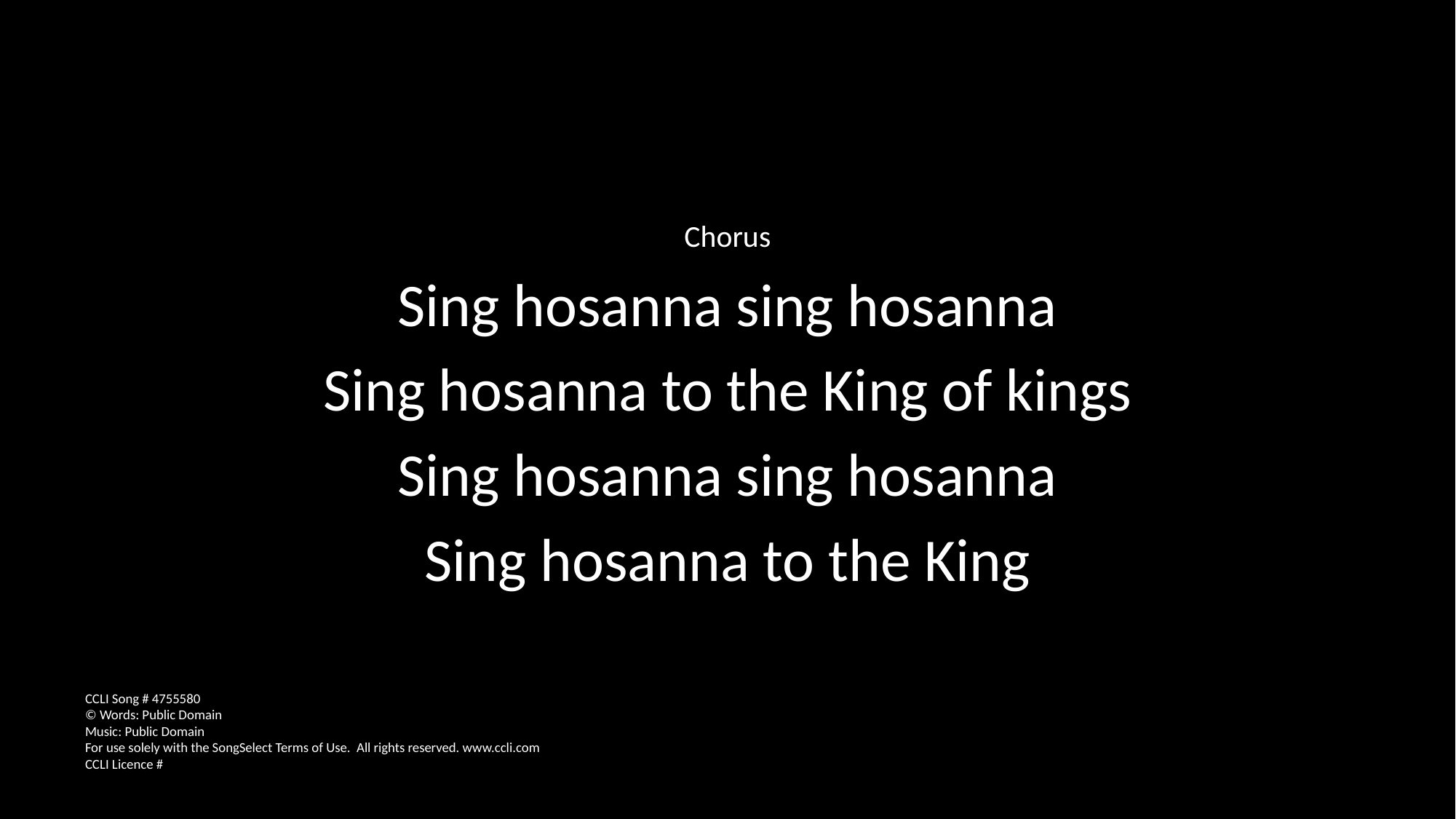

Chorus
Sing hosanna sing hosanna
Sing hosanna to the King of kings
Sing hosanna sing hosanna
Sing hosanna to the King
CCLI Song # 4755580
© Words: Public Domain
Music: Public Domain
For use solely with the SongSelect Terms of Use.  All rights reserved. www.ccli.com
CCLI Licence #